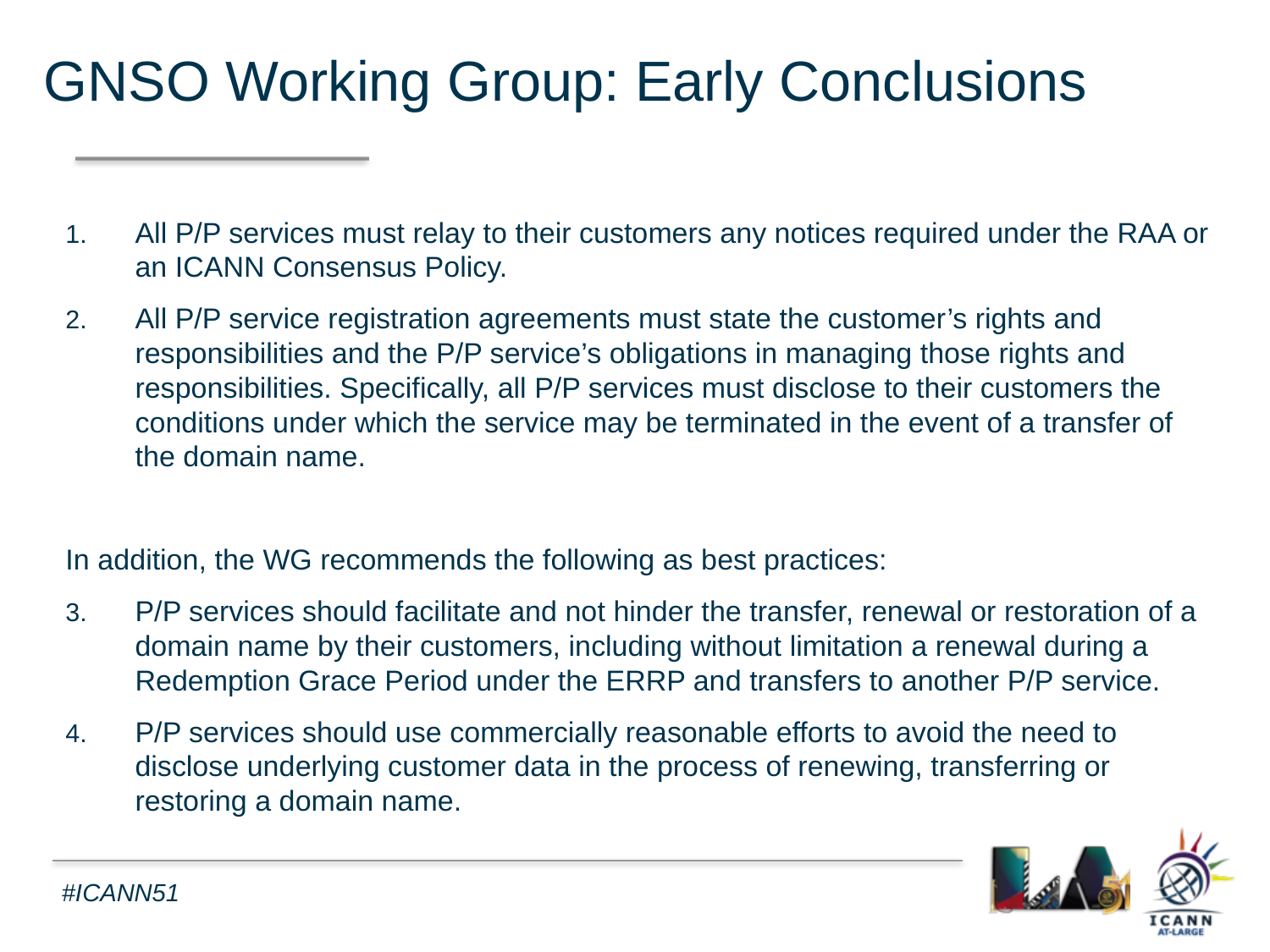

GNSO Working Group: Early Conclusions
All P/P services must relay to their customers any notices required under the RAA or an ICANN Consensus Policy.
All P/P service registration agreements must state the customer’s rights and responsibilities and the P/P service’s obligations in managing those rights and responsibilities. Specifically, all P/P services must disclose to their customers the conditions under which the service may be terminated in the event of a transfer of the domain name.

In addition, the WG recommends the following as best practices:
P/P services should facilitate and not hinder the transfer, renewal or restoration of a domain name by their customers, including without limitation a renewal during a Redemption Grace Period under the ERRP and transfers to another P/P service.
P/P services should use commercially reasonable efforts to avoid the need to disclose underlying customer data in the process of renewing, transferring or restoring a domain name.